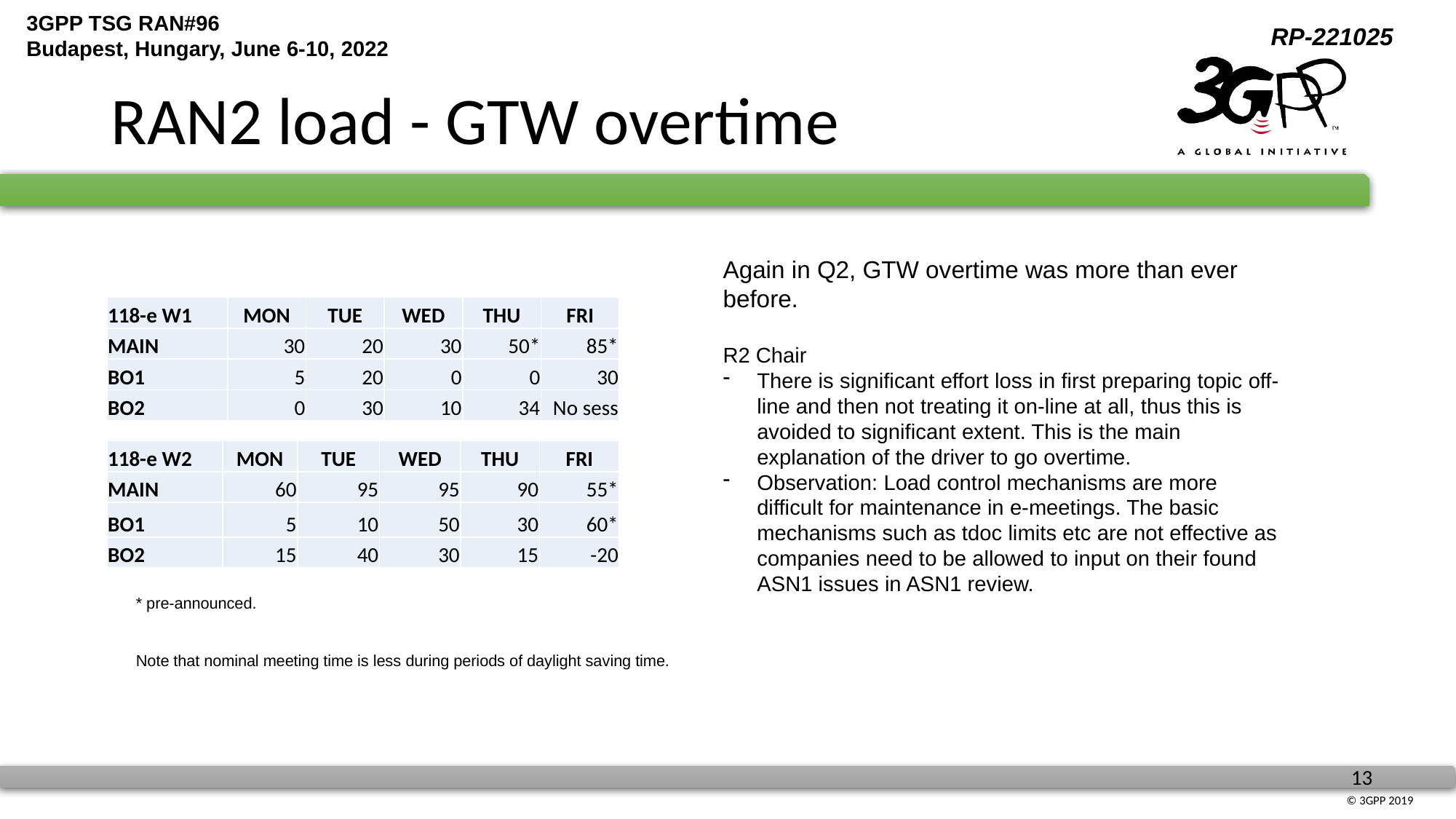

# RAN2 load - GTW overtime
Again in Q2, GTW overtime was more than ever before.

R2 Chair
There is significant effort loss in first preparing topic off-line and then not treating it on-line at all, thus this is avoided to significant extent. This is the main explanation of the driver to go overtime.
Observation: Load control mechanisms are more difficult for maintenance in e-meetings. The basic mechanisms such as tdoc limits etc are not effective as companies need to be allowed to input on their found ASN1 issues in ASN1 review.
| 118-e W1 | MON | TUE | WED | THU | FRI |
| --- | --- | --- | --- | --- | --- |
| MAIN | 30 | 20 | 30 | 50\* | 85\* |
| BO1 | 5 | 20 | 0 | 0 | 30 |
| BO2 | 0 | 30 | 10 | 34 | No sess |
| 118-e W2 | MON | TUE | WED | THU | FRI |
| --- | --- | --- | --- | --- | --- |
| MAIN | 60 | 95 | 95 | 90 | 55\* |
| BO1 | 5 | 10 | 50 | 30 | 60\* |
| BO2 | 15 | 40 | 30 | 15 | -20 |
* pre-announced.

Note that nominal meeting time is less during periods of daylight saving time.